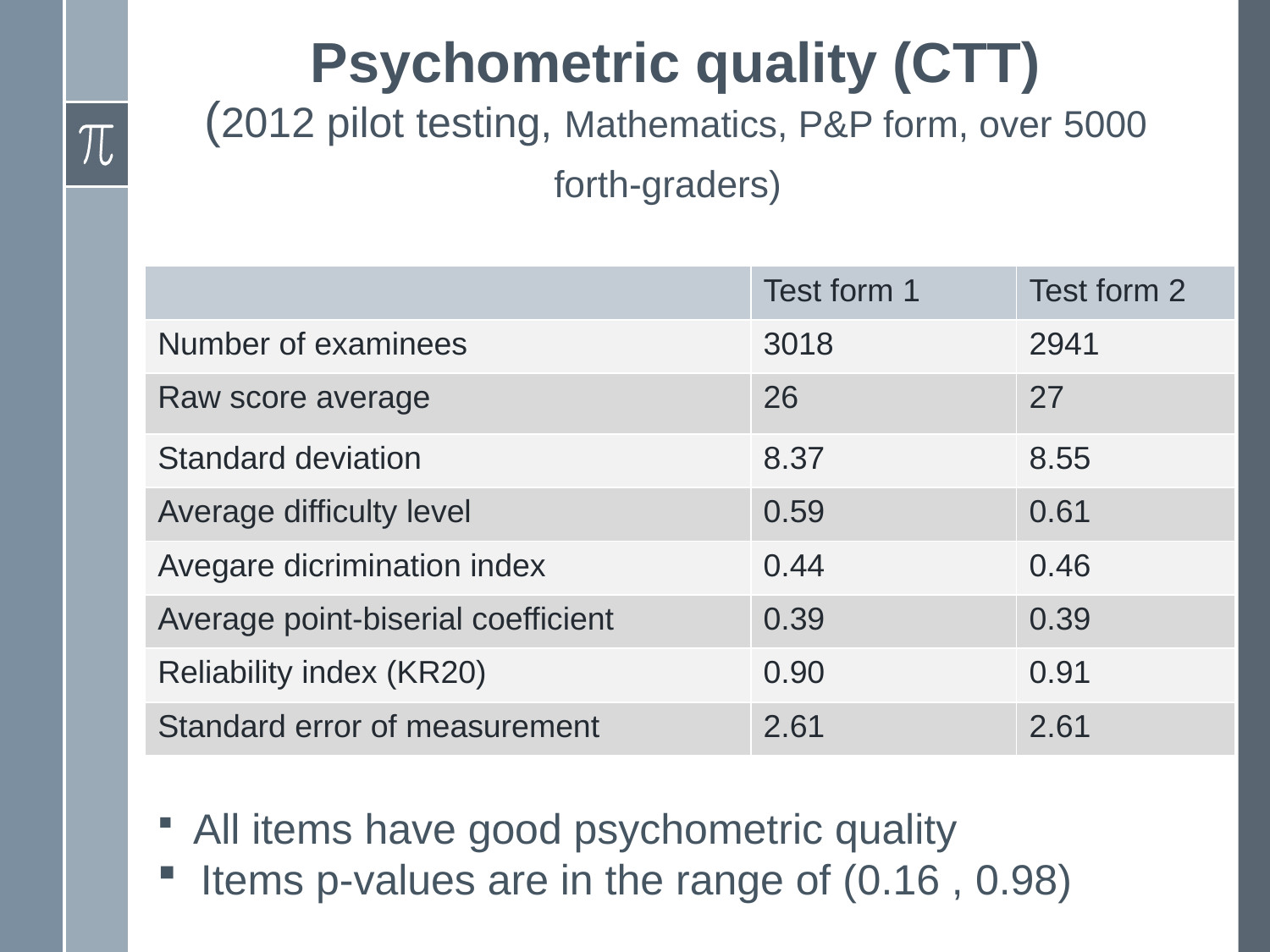

# Psychometric quality (CTT) (2012 pilot testing, Mathematics, P&P form, over 5000 forth-graders)
|  | Test form 1 | Test form 2 |
| --- | --- | --- |
| Number of examinees | 3018 | 2941 |
| Raw score average | 26 | 27 |
| Standard deviation | 8.37 | 8.55 |
| Average difficulty level | 0.59 | 0.61 |
| Avegare dicrimination index | 0.44 | 0.46 |
| Average point-biserial coefficient | 0.39 | 0.39 |
| Reliability index (KR20) | 0.90 | 0.91 |
| Standard error of measurement | 2.61 | 2.61 |
  All items have good psychometric quality
  Items p-values are in the range of (0.16 , 0.98)